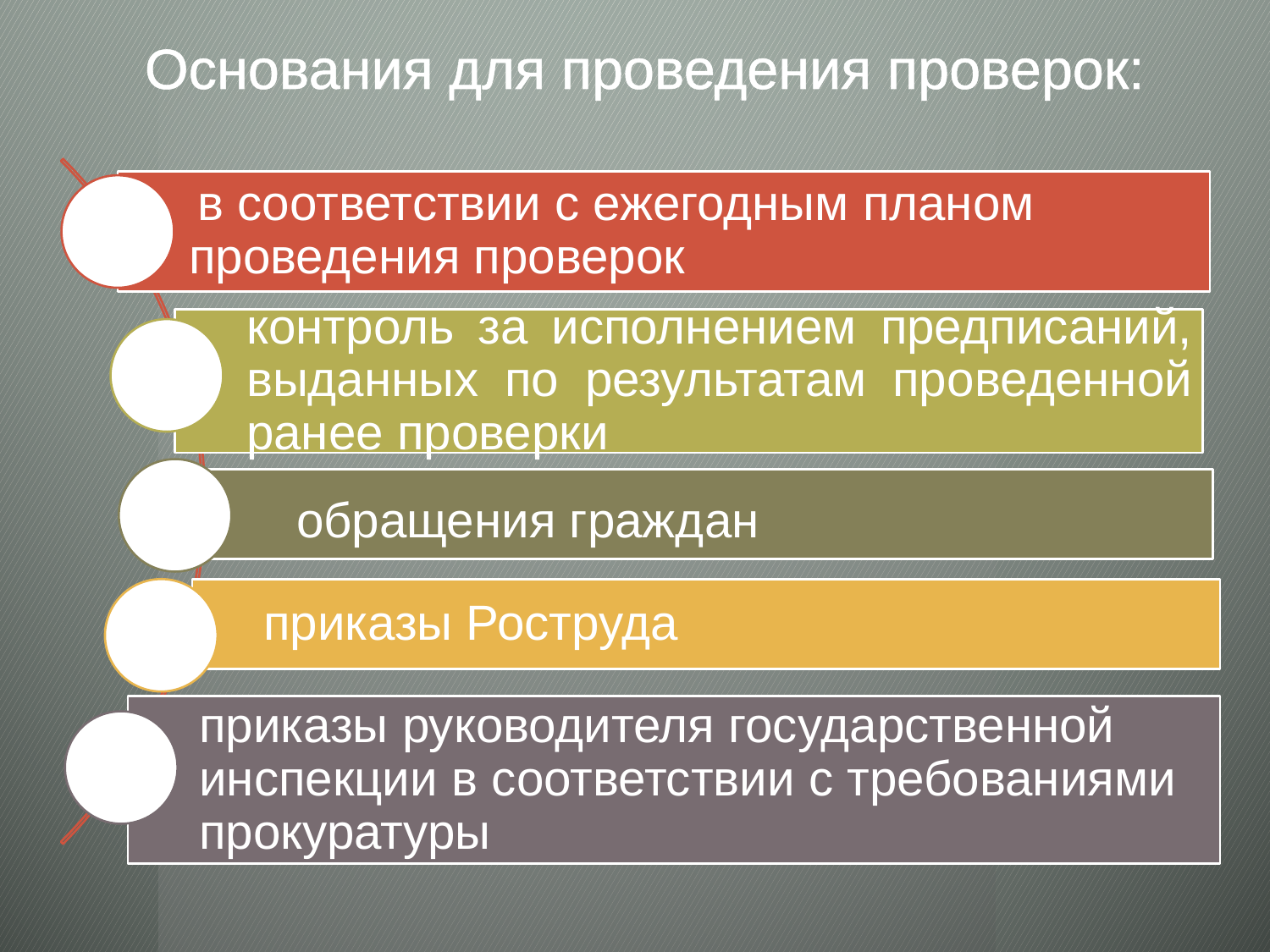

Основания для проведения проверок:
 в соответствии с ежегодным планом проведения проверок
контроль за исполнением предписаний, выданных по результатам проведенной ранее проверки
 обращения граждан
приказы Роструда
приказы руководителя государственной инспекции в соответствии с требованиями прокуратуры